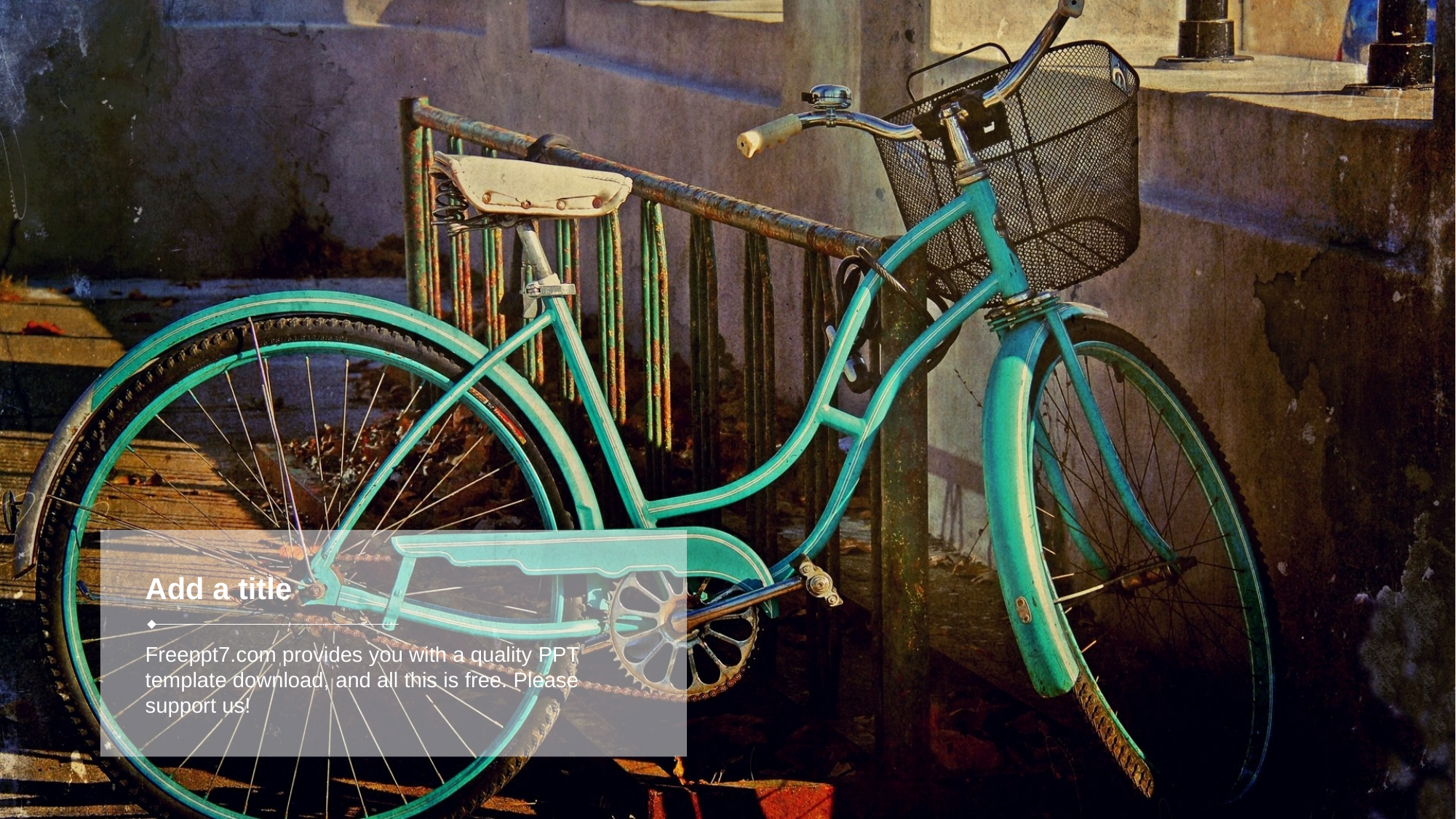

Add a title
Freeppt7.com provides you with a quality PPT template download, and all this is free. Please support us!